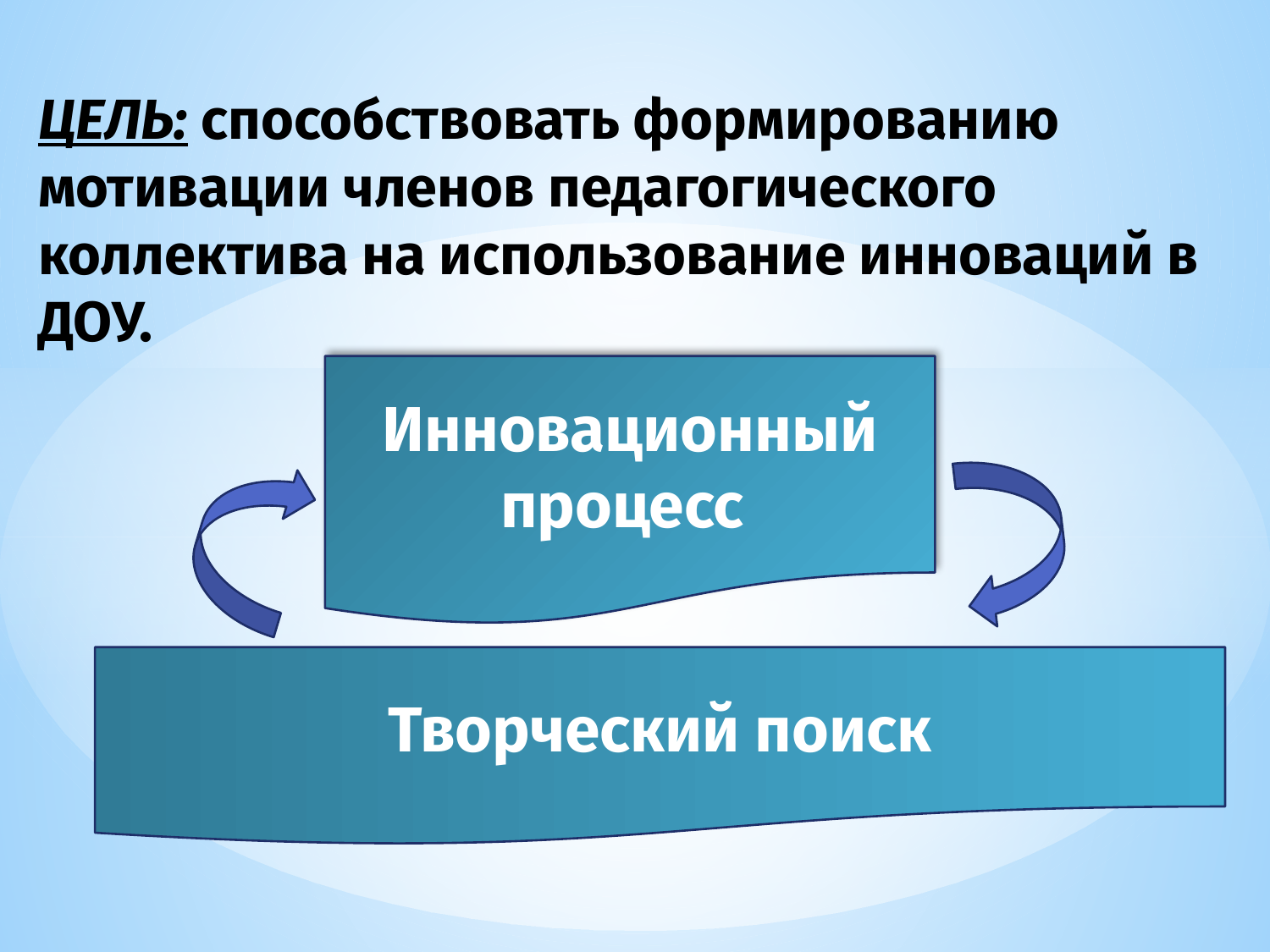

# ЦЕЛЬ: способствовать формированию мотивации членов педагогического коллектива на использование инноваций в ДОУ.

Инновационный процесс

Творческий поиск